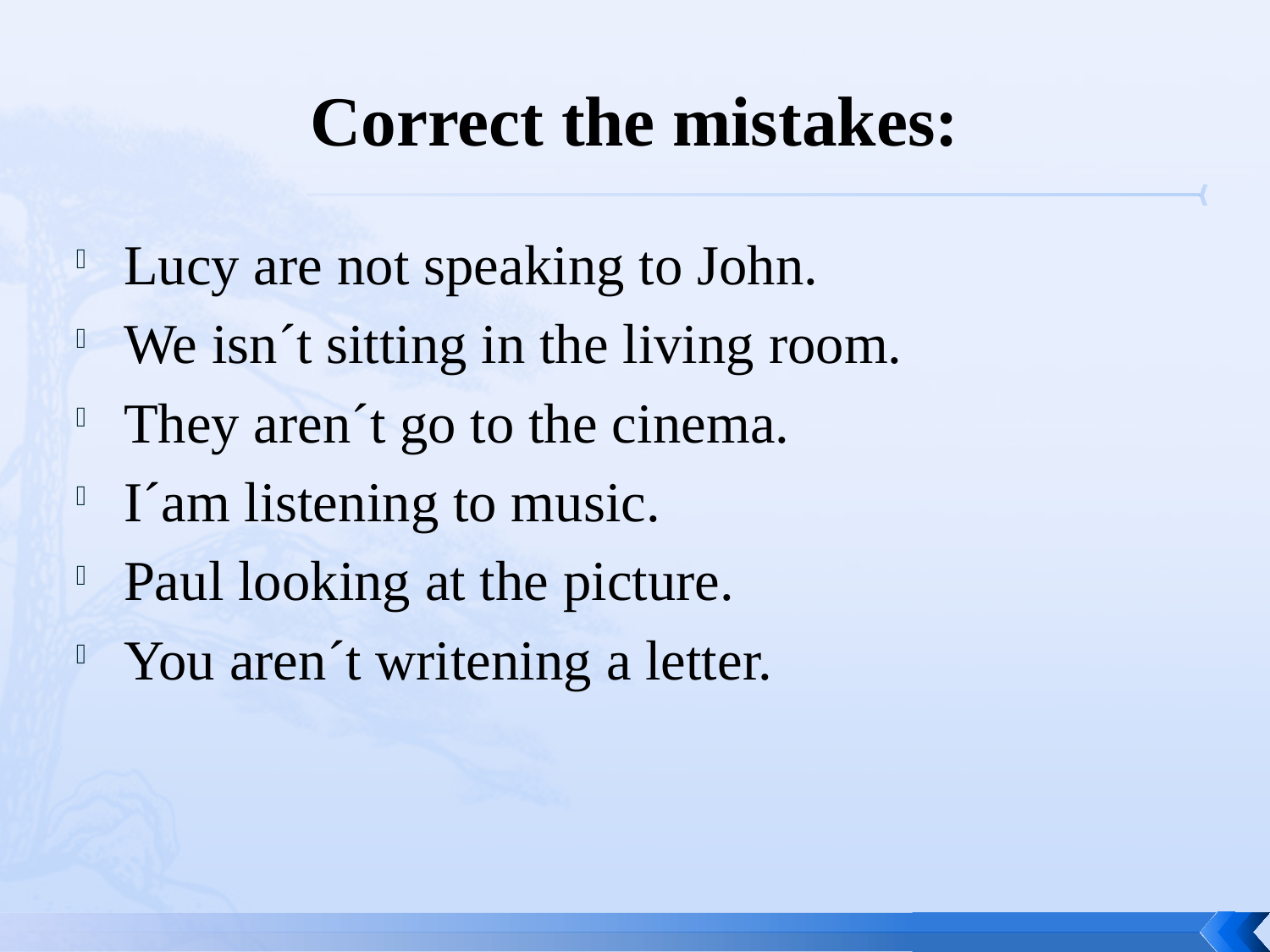

# Correct the mistakes:
Lucy are not speaking to John.
We isn´t sitting in the living room.
They aren´t go to the cinema.
I´am listening to music.
Paul looking at the picture.
You aren´t writening a letter.